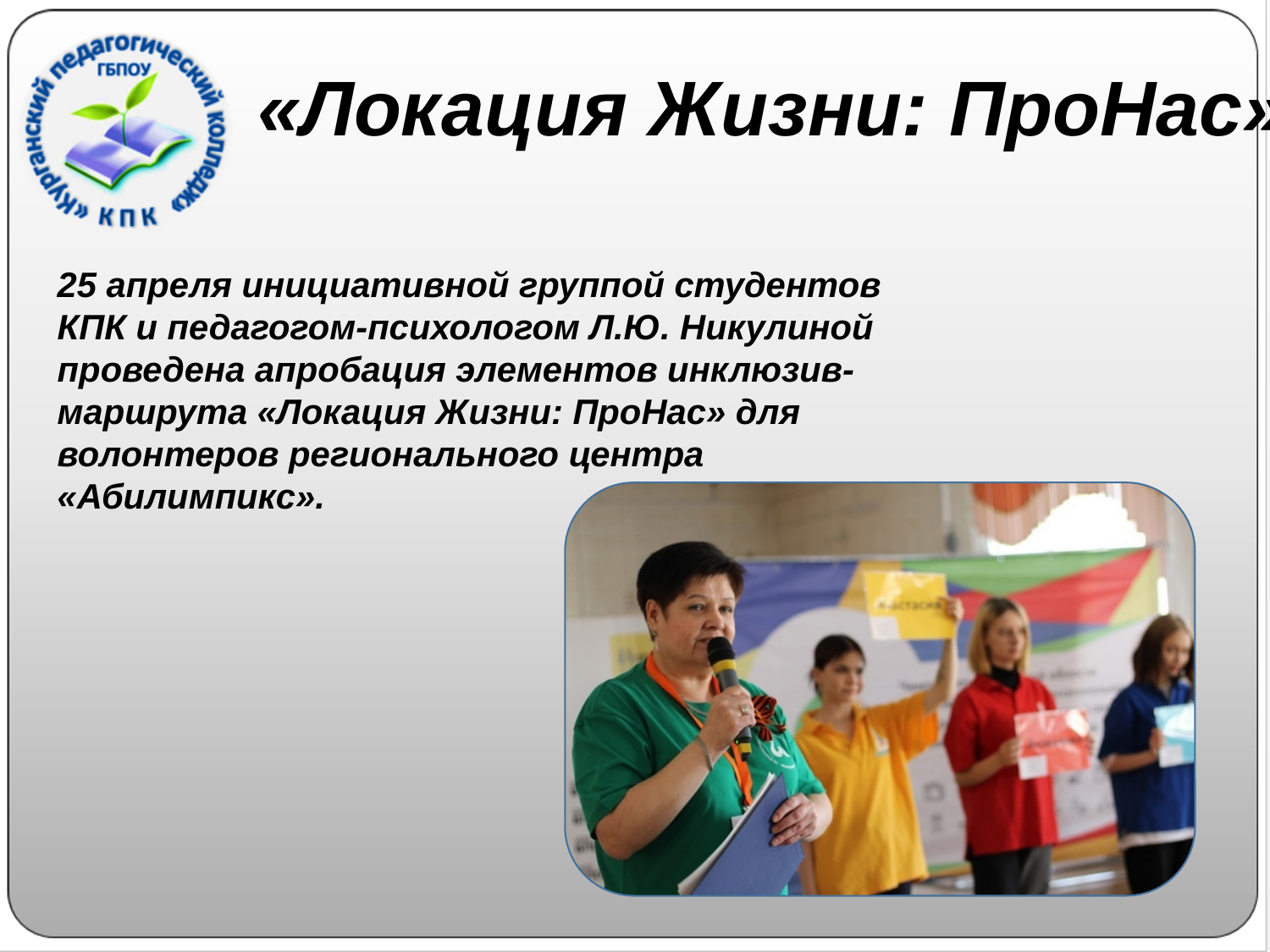

«Локация Жизни: ПроНас»
25 апреля инициативной группой студентов КПК и педагогом-психологом Л.Ю. Никулиной проведена апробация элементов инклюзив-маршрута «Локация Жизни: ПроНас» для волонтеров регионального центра «Абилимпикс».